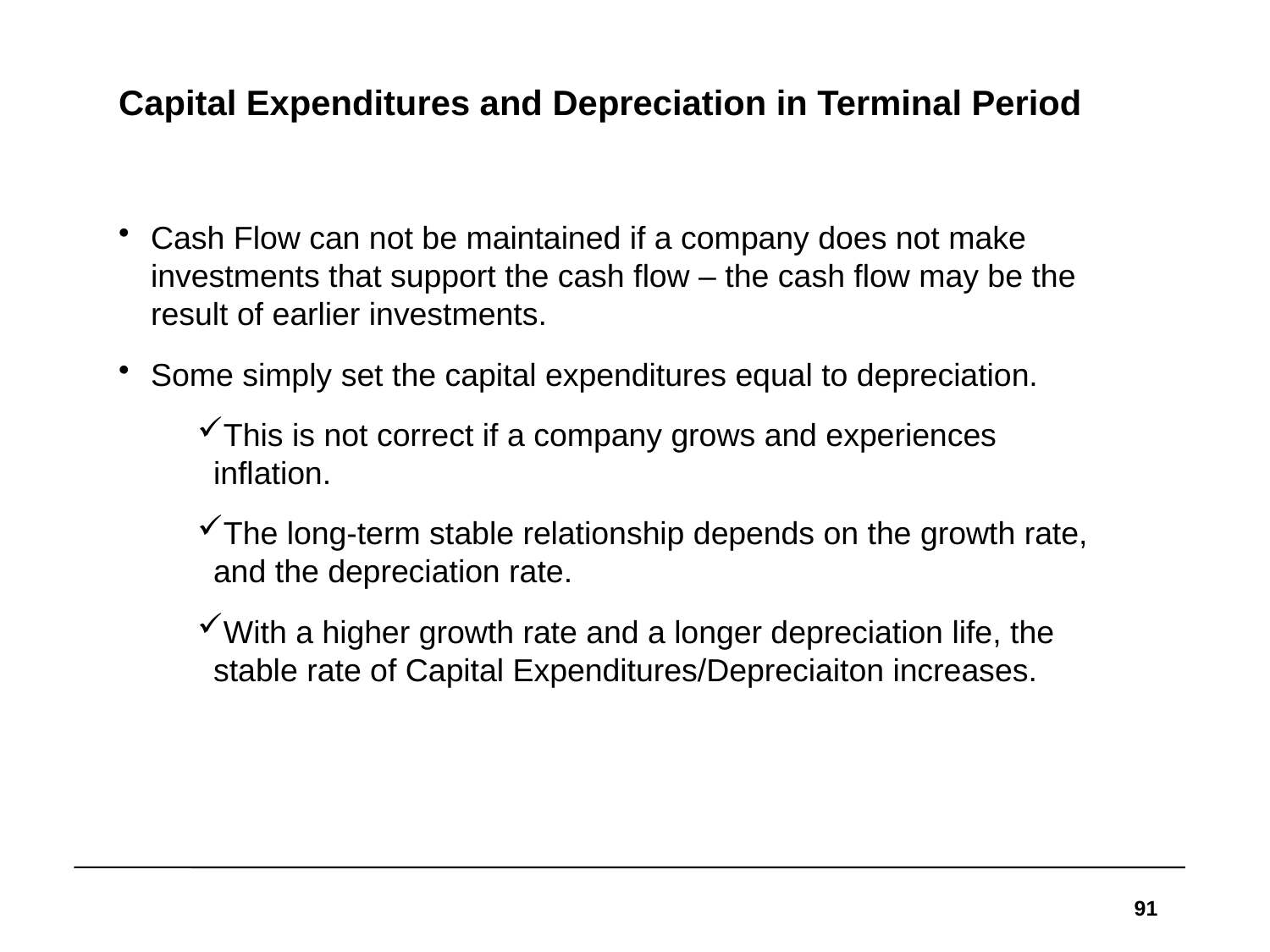

# Capital Expenditures and Depreciation in Terminal Period
Cash Flow can not be maintained if a company does not make investments that support the cash flow – the cash flow may be the result of earlier investments.
Some simply set the capital expenditures equal to depreciation.
This is not correct if a company grows and experiences inflation.
The long-term stable relationship depends on the growth rate, and the depreciation rate.
With a higher growth rate and a longer depreciation life, the stable rate of Capital Expenditures/Depreciaiton increases.